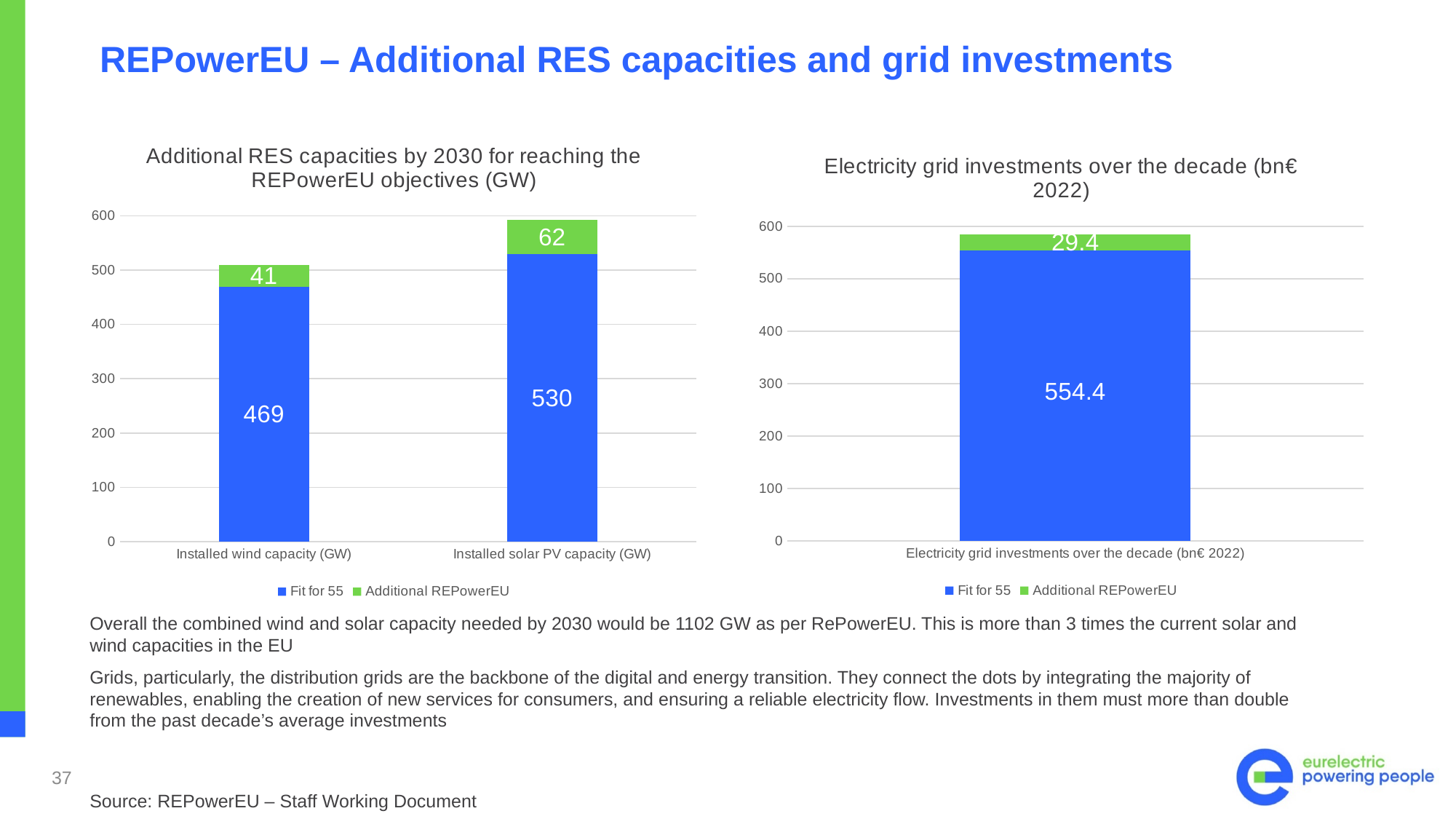

REPowerEU – Additional RES capacities and grid investments

### Chart: Additional RES capacities by 2030 for reaching the REPowerEU objectives (GW)

| Category | Fit for 55 | Additional REPowerEU |
|---|---|---|
| Installed wind capacity (GW) | 469.0 | 41.0 |
| Installed solar PV capacity (GW) | 530.0 | 62.0 |

### Chart: Electricity grid investments over the decade (bn€ 2022)

| Category | Fit for 55 | Additional REPowerEU |
|---|---|---|
| Electricity grid investments over the decade (bn€ 2022) | 554.4 | 29.399999999999977 |
Overall the combined wind and solar capacity needed by 2030 would be 1102 GW as per RePowerEU. This is more than 3 times the current solar and wind capacities in the EU
Grids, particularly, the distribution grids are the backbone of the digital and energy transition. They connect the dots by integrating the majority of renewables, enabling the creation of new services for consumers, and ensuring a reliable electricity flow. Investments in them must more than double from the past decade’s average investments
37
Source: REPowerEU – Staff Working Document